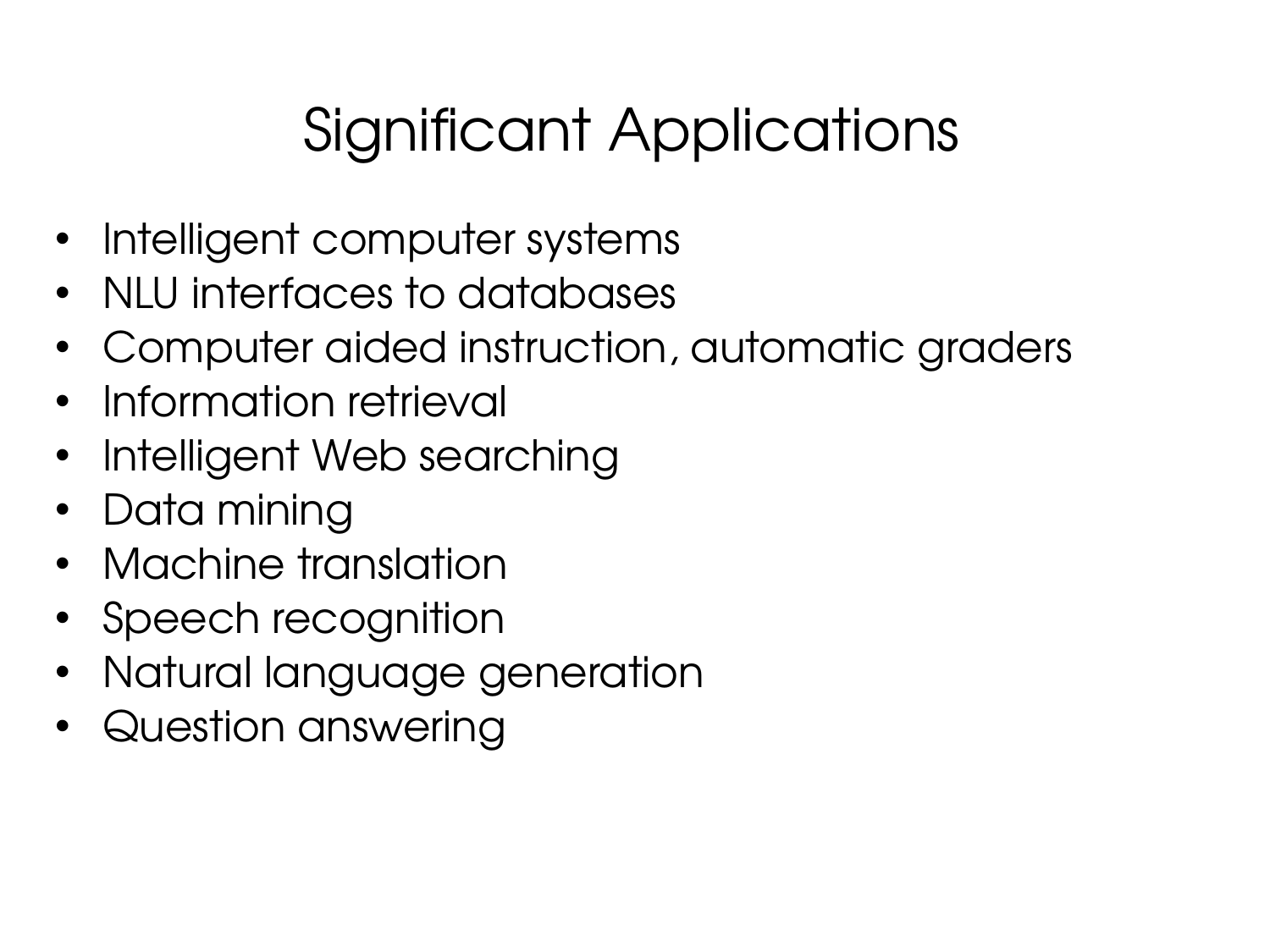

# Significant Applications
Intelligent computer systems
NLU interfaces to databases
Computer aided instruction, automatic graders
Information retrieval
Intelligent Web searching
Data mining
Machine translation
Speech recognition
Natural language generation
Question answering